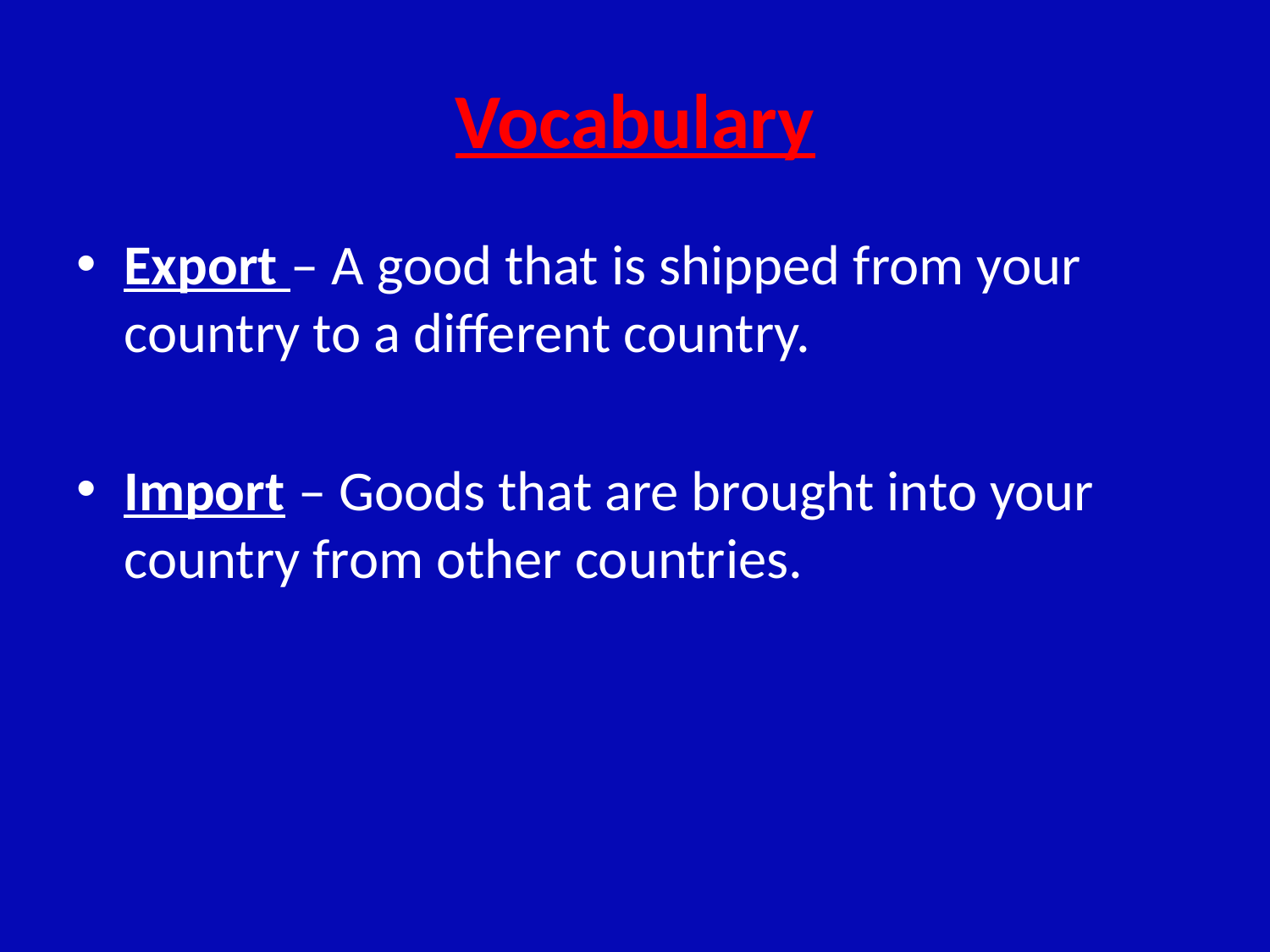

# Vocabulary
Export – A good that is shipped from your country to a different country.

Import – Goods that are brought into your country from other countries.